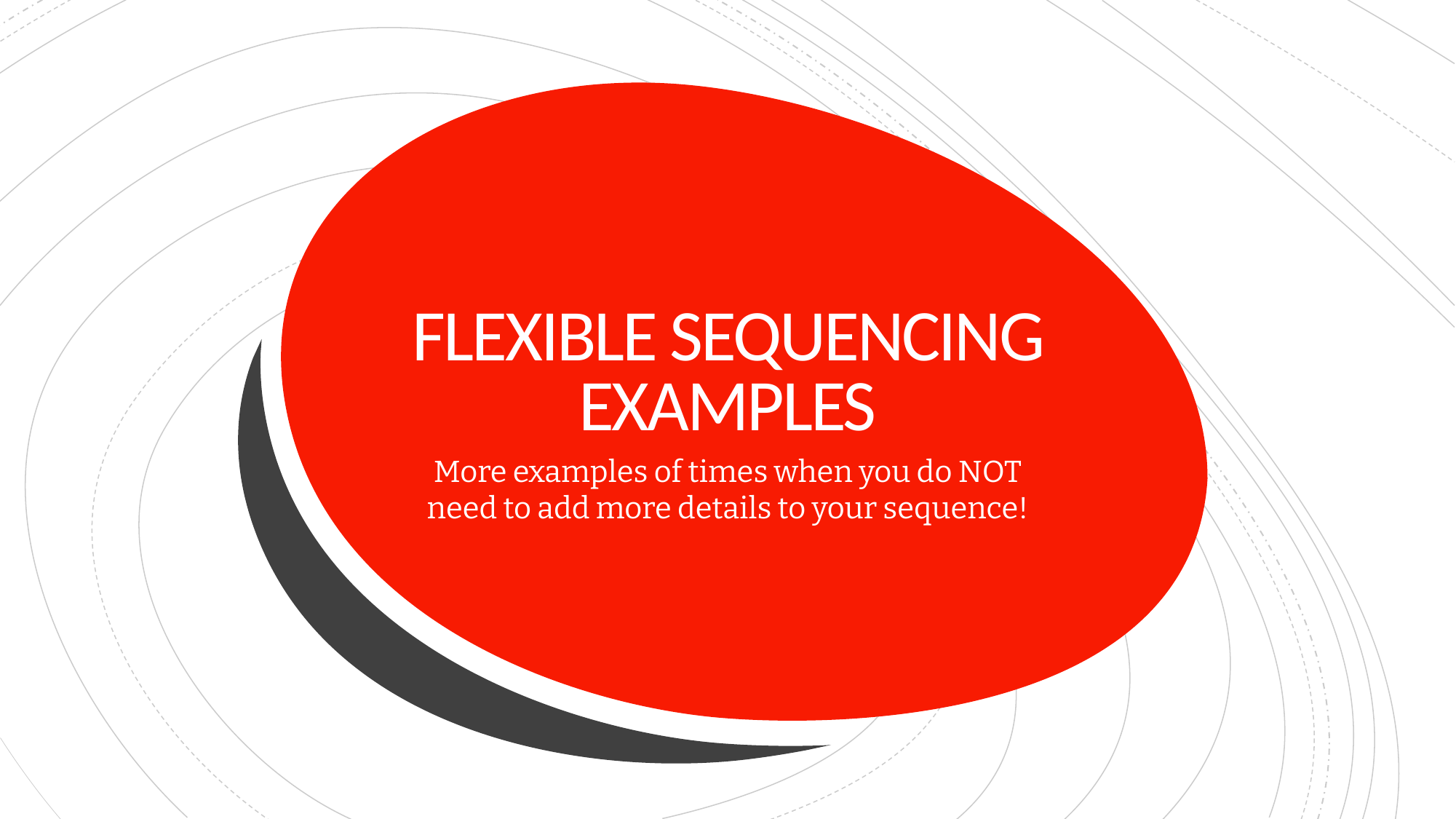

# FLEXIBLE SEQUENCING EXAMPLES

More examples of times when you do NOT need to add more details to your sequence!